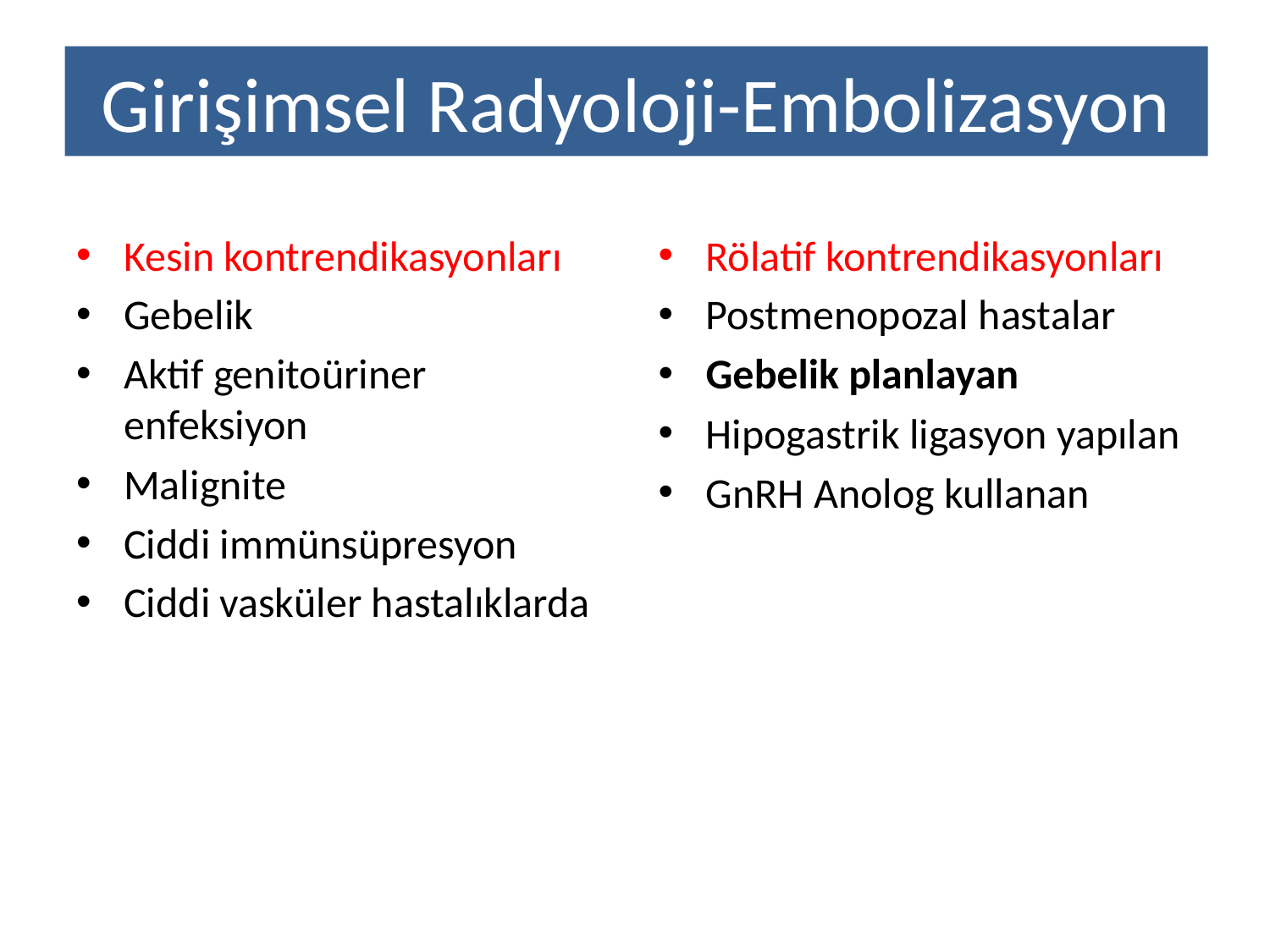

# Girişimsel Radyoloji-Embolizasyon
Kesin kontrendikasyonları
Gebelik
Aktif genitoüriner enfeksiyon
Malignite
Ciddi immünsüpresyon
Ciddi vasküler hastalıklarda
Rölatif kontrendikasyonları
Postmenopozal hastalar
Gebelik planlayan
Hipogastrik ligasyon yapılan
GnRH Anolog kullanan